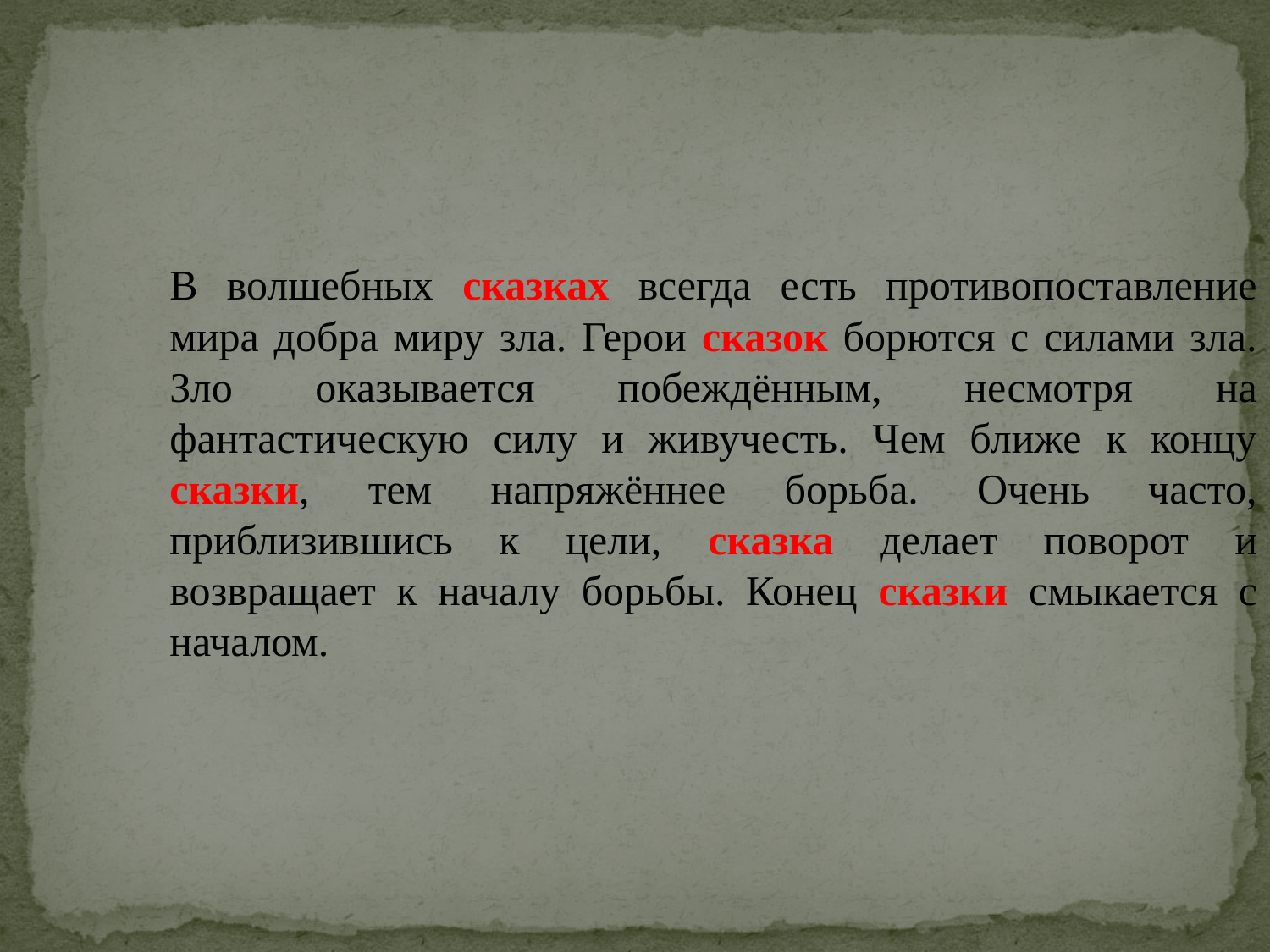

В волшебных сказках всегда есть противопоставление мира добра миру зла. Герои сказок борются с силами зла. Зло оказывается побеждённым, несмотря на фантастическую силу и живучесть. Чем ближе к концу сказки, тем напряжённее борьба. Очень часто, приблизившись к цели, сказка делает поворот и возвращает к началу борьбы. Конец сказки смыкается с началом.